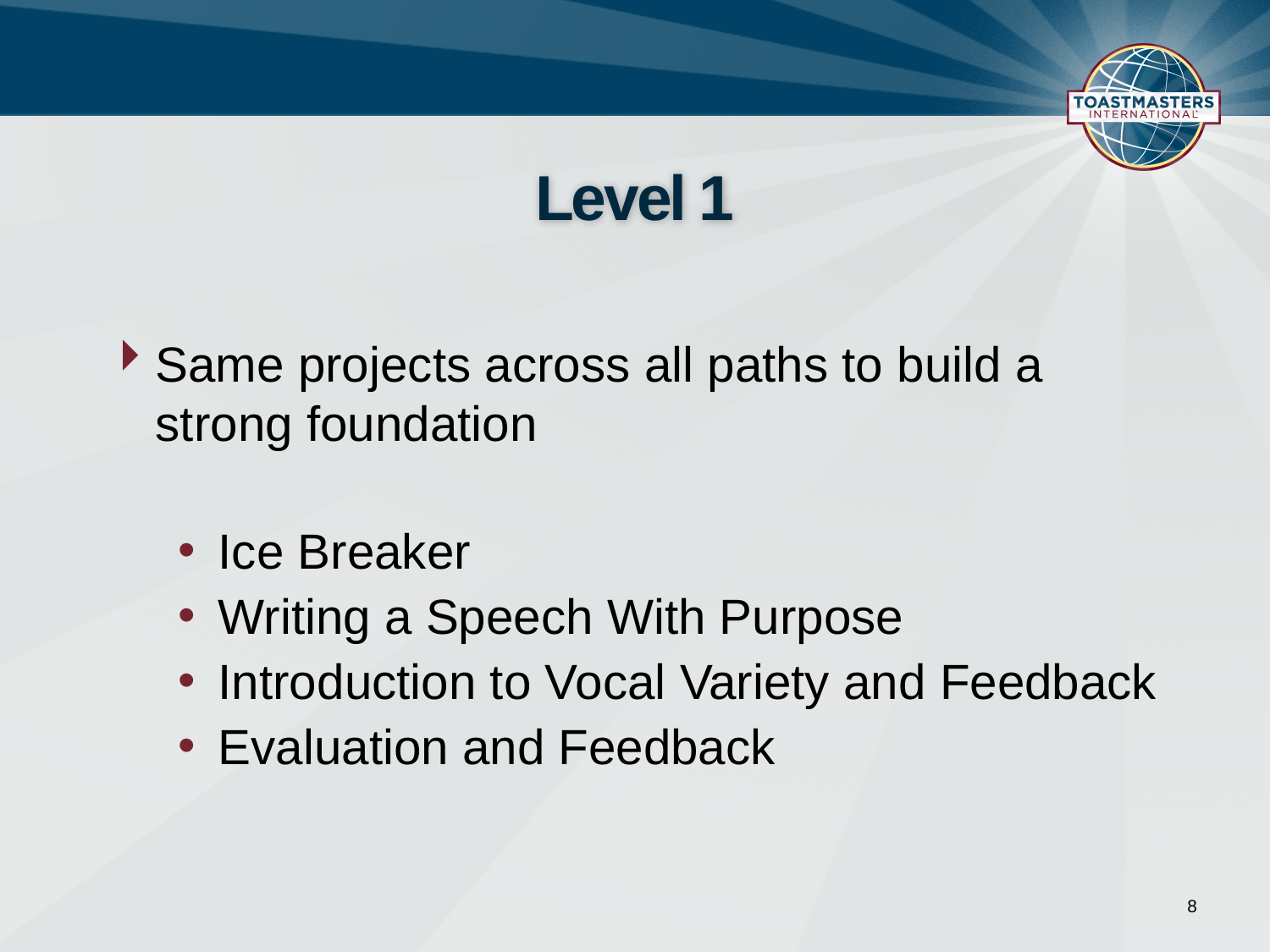

# Level 1
Same projects across all paths to build a strong foundation
Ice Breaker
Writing a Speech With Purpose
Introduction to Vocal Variety and Feedback
Evaluation and Feedback
8